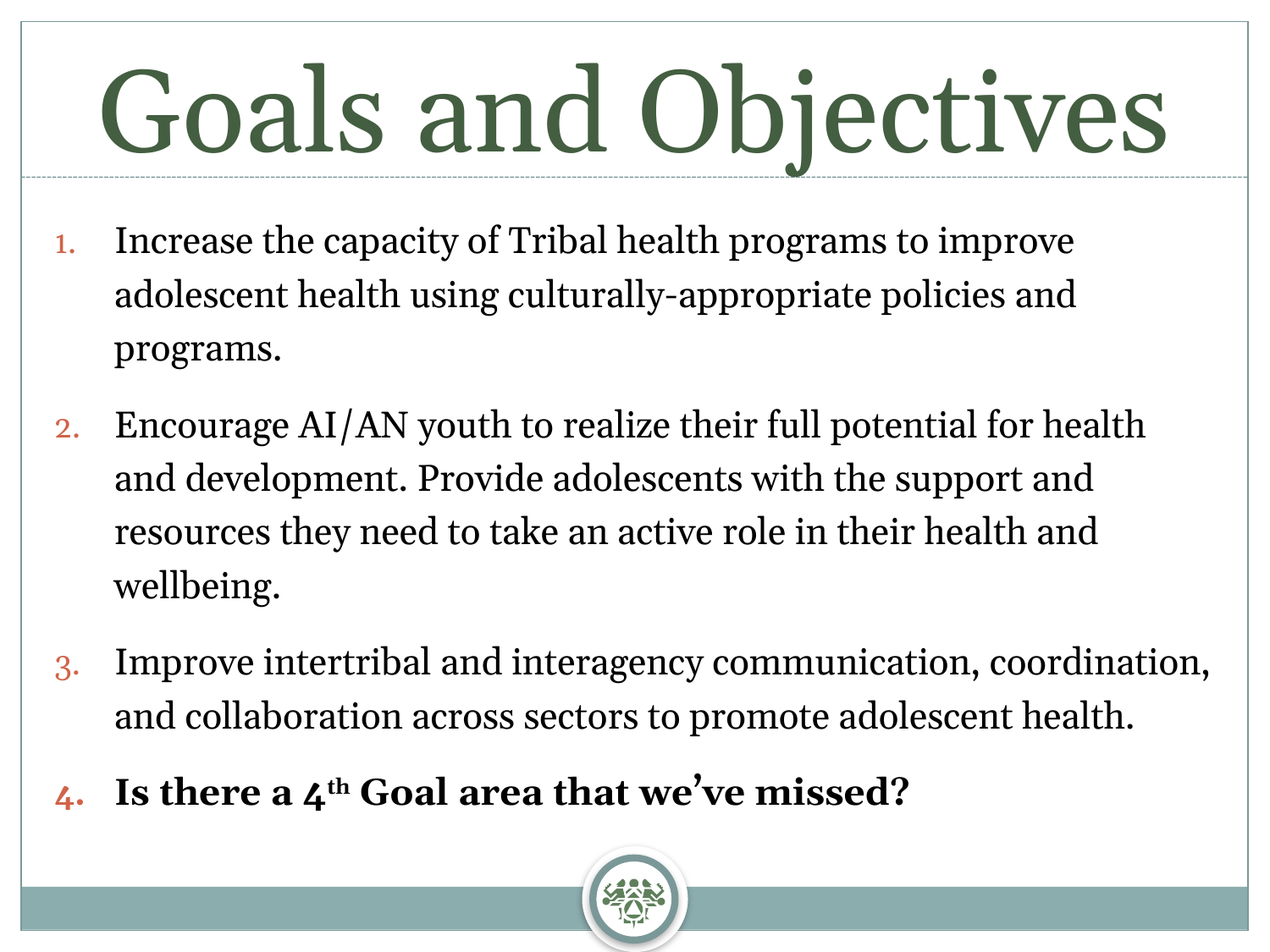

# Goals and Objectives
Increase the capacity of Tribal health programs to improve adolescent health using culturally-appropriate policies and programs.
Encourage AI/AN youth to realize their full potential for health and development. Provide adolescents with the support and resources they need to take an active role in their health and wellbeing.
Improve intertribal and interagency communication, coordination, and collaboration across sectors to promote adolescent health.
Is there a 4th Goal area that we’ve missed?